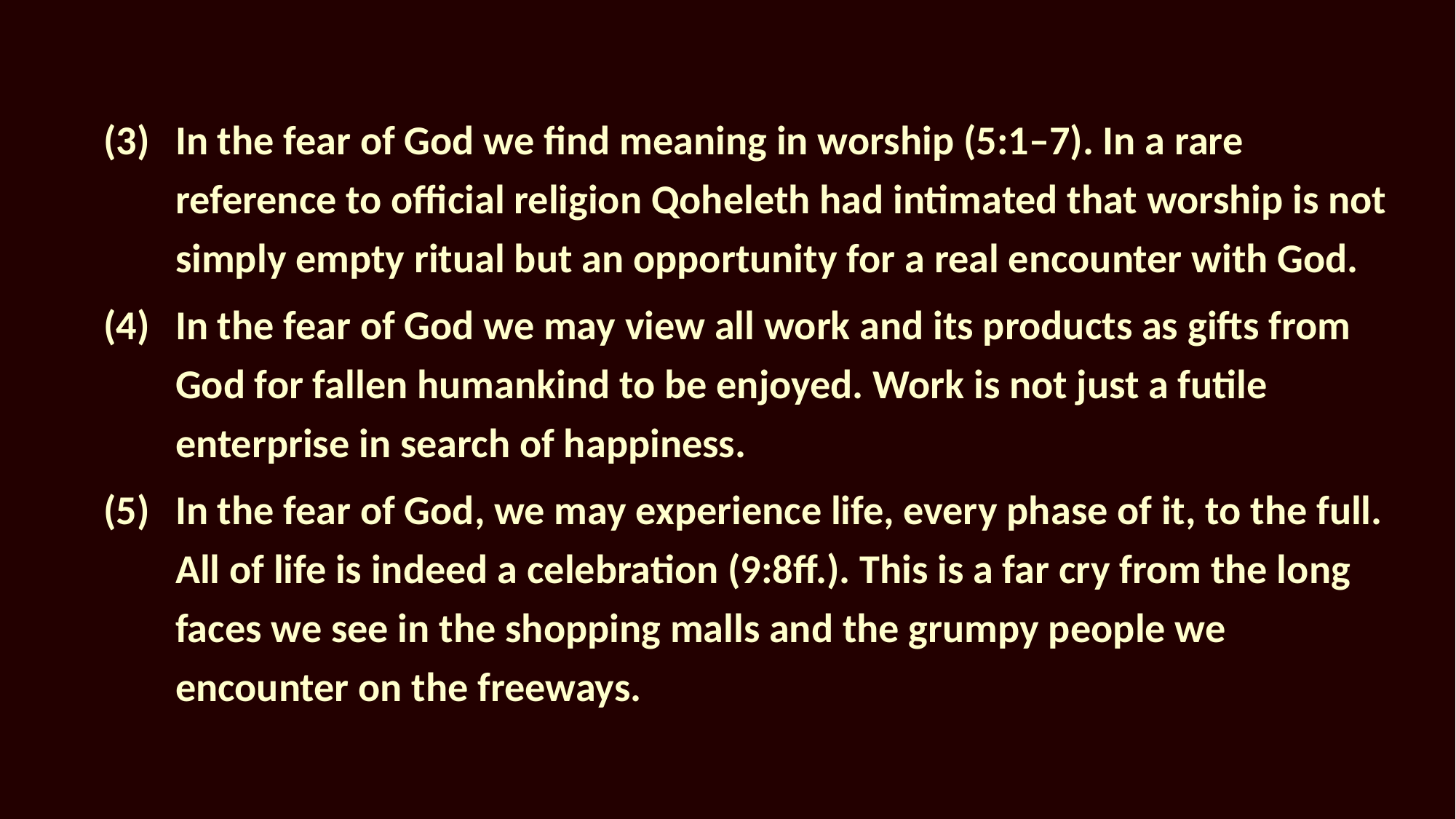

(3)	In the fear of God we find meaning in worship (5:1–7). In a rare reference to official religion Qoheleth had intimated that worship is not simply empty ritual but an opportunity for a real encounter with God.
In the fear of God we may view all work and its products as gifts from God for fallen humankind to be enjoyed. Work is not just a futile enterprise in search of happiness.
(5)	In the fear of God, we may experience life, every phase of it, to the full. All of life is indeed a celebration (9:8ff.). This is a far cry from the long faces we see in the shopping malls and the grumpy people we encounter on the freeways.